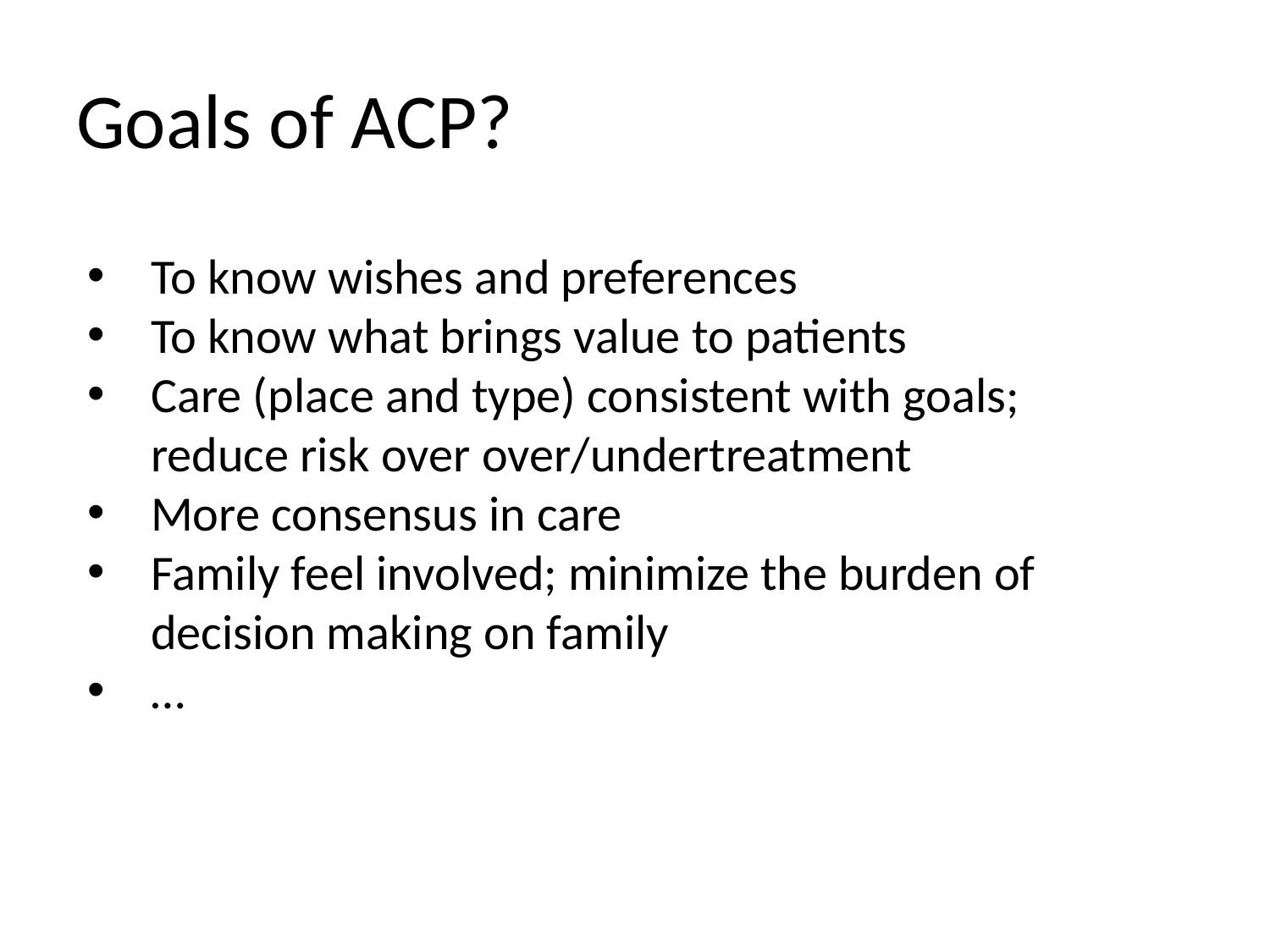

# Goals of ACP?
To know wishes and preferences
To know what brings value to patients
Care (place and type) consistent with goals; reduce risk over over/undertreatment
More consensus in care
Family feel involved; minimize the burden of decision making on family
…